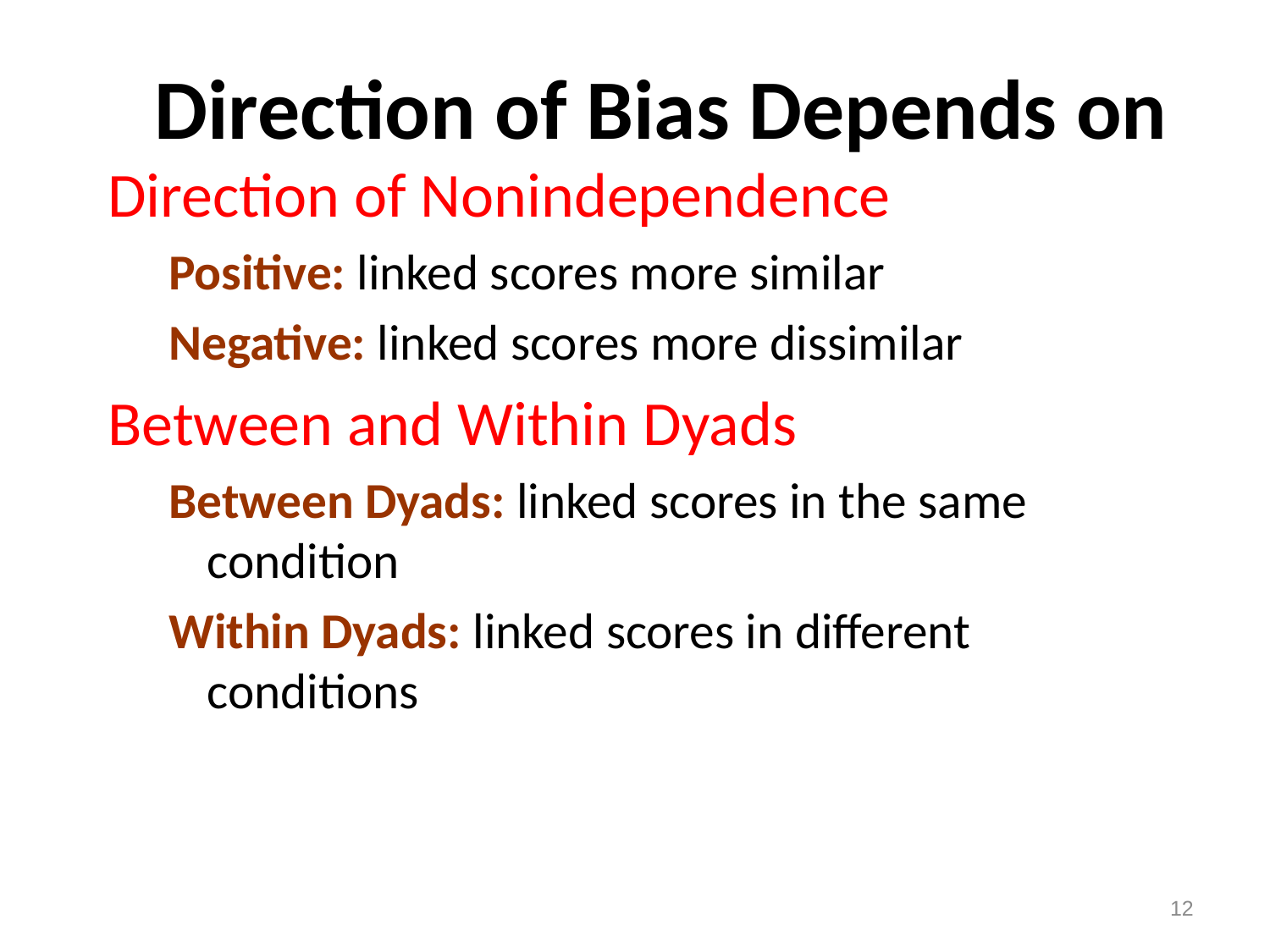

# Direction of Bias Depends on
Direction of Nonindependence
Positive: linked scores more similar
Negative: linked scores more dissimilar
Between and Within Dyads
Between Dyads: linked scores in the same condition
Within Dyads: linked scores in different conditions
12